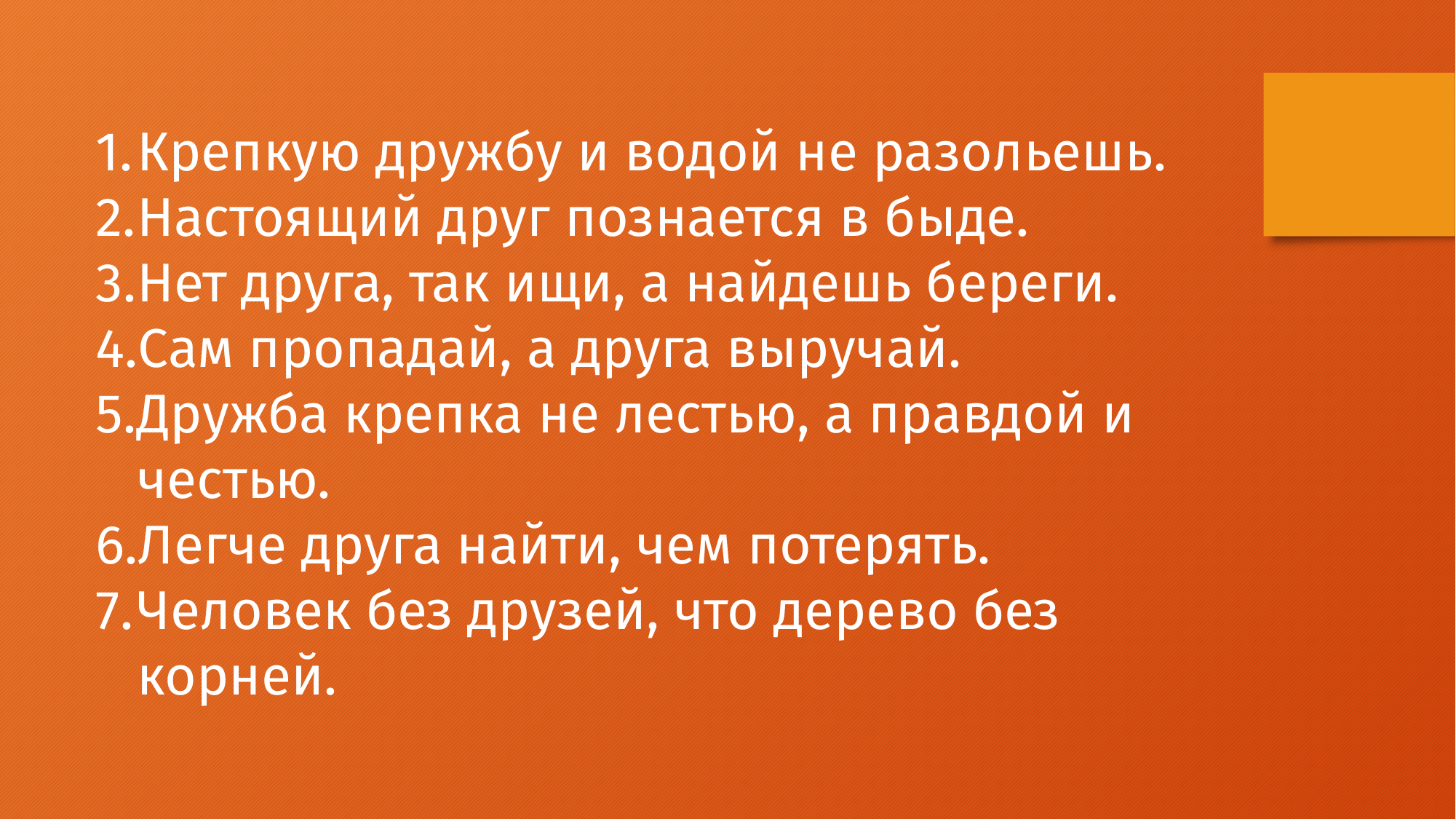

Крепкую дружбу и водой не разольешь.
Настоящий друг познается в быде.
Нет друга, так ищи, а найдешь береги.
Сам пропадай, а друга выручай.
Дружба крепка не лестью, а правдой и честью.
Легче друга найти, чем потерять.
Человек без друзей, что дерево без корней.